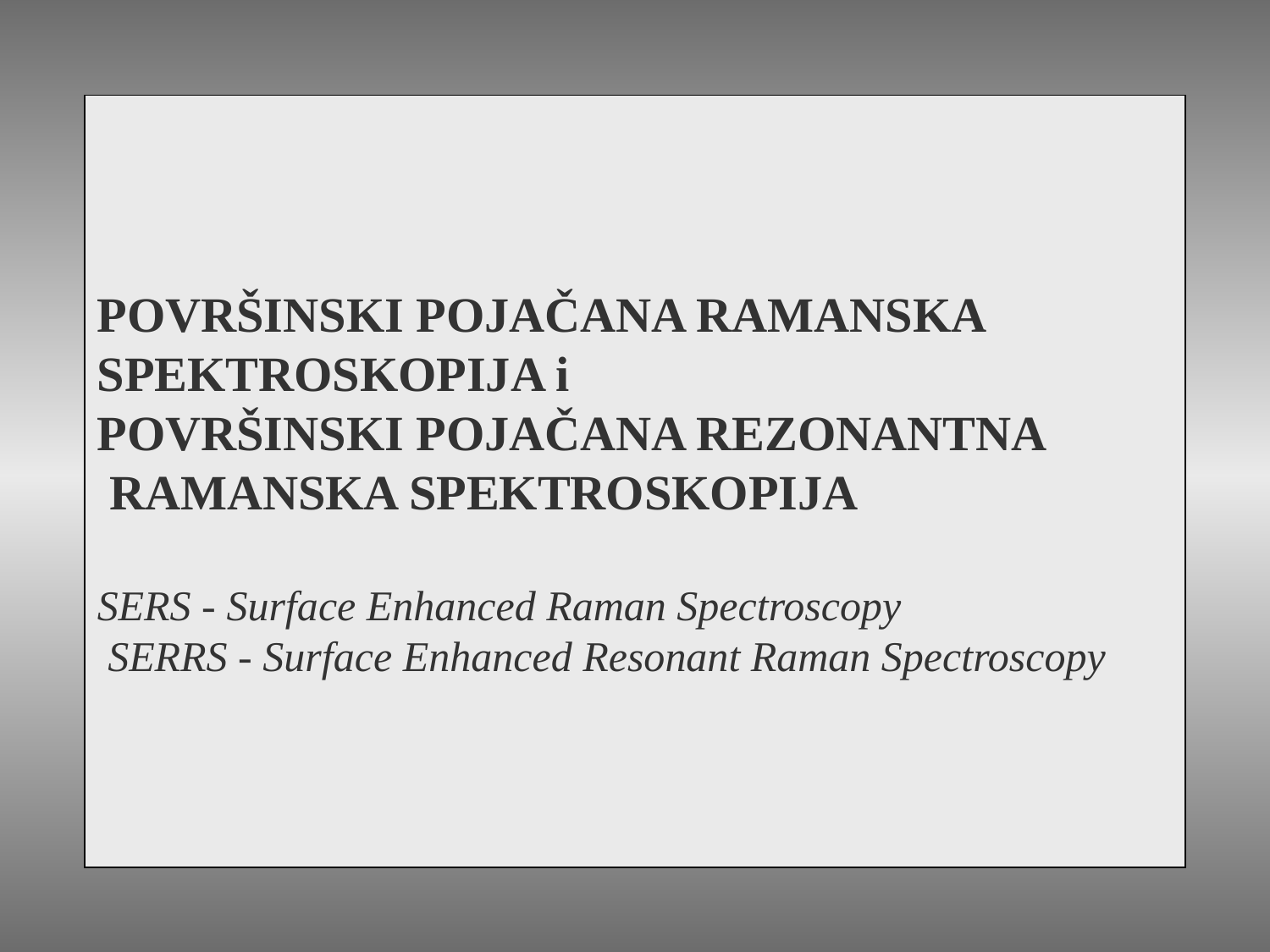

POVRŠINSKI POJAČANA RAMANSKA
SPEKTROSKOPIJA i
POVRŠINSKI POJAČANA REZONANTNA
 RAMANSKA SPEKTROSKOPIJA

SERS - Surface Enhanced Raman Spectroscopy
 SERRS - Surface Enhanced Resonant Raman Spectroscopy